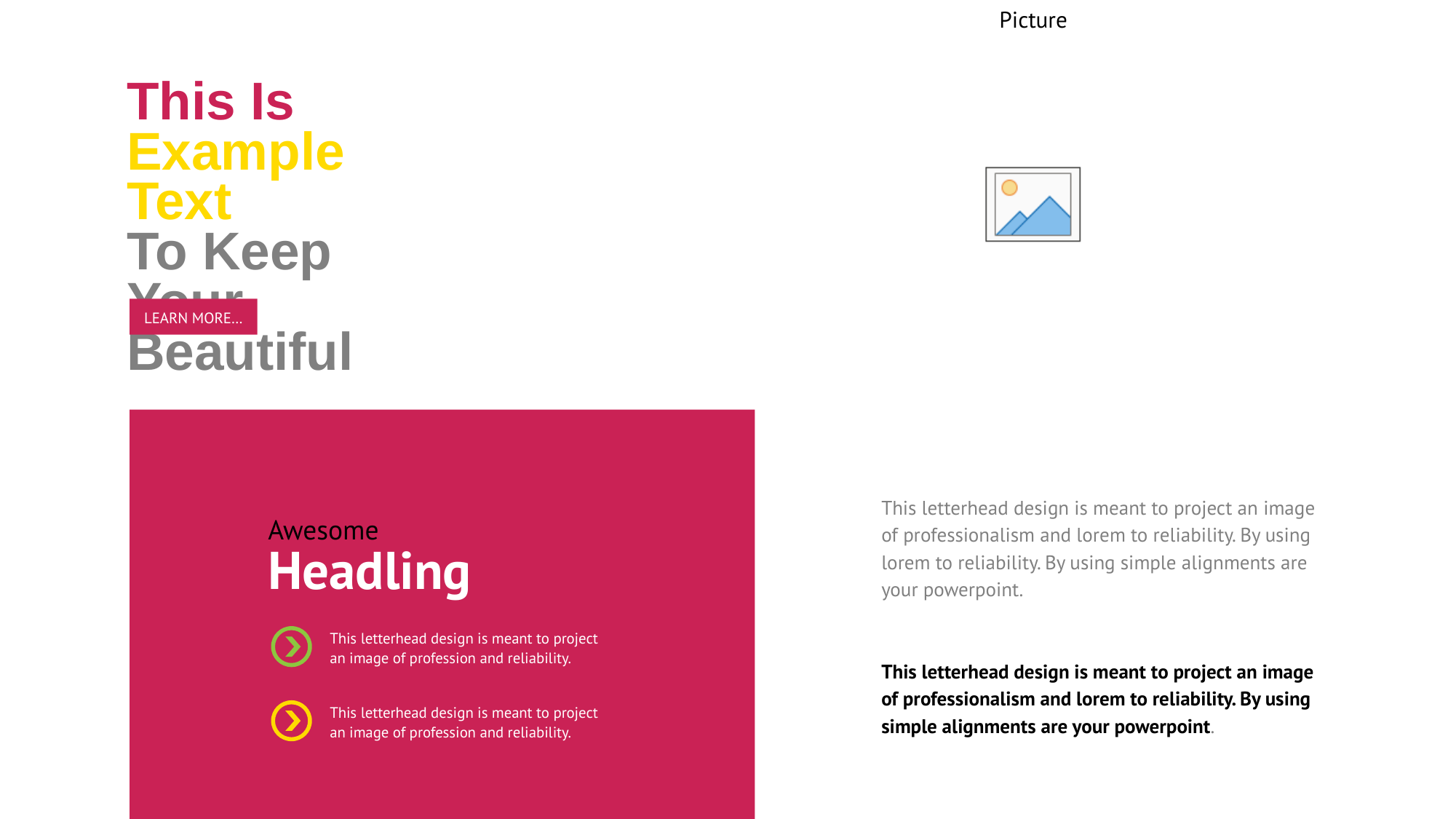

This Is
Example Text
To Keep Your
Beautiful

LEARN MORE…

Awesome Headling
This letterhead design is meant to project an image of professionalism and lorem to reliability. By using lorem to reliability. By using simple alignments are your powerpoint.

This letterhead design is meant to project an image of professionalism and lorem to reliability. By using simple alignments are your powerpoint.
This letterhead design is meant to project an image of profession and reliability.

This letterhead design is meant to project an image of profession and reliability.

www.website.com
5